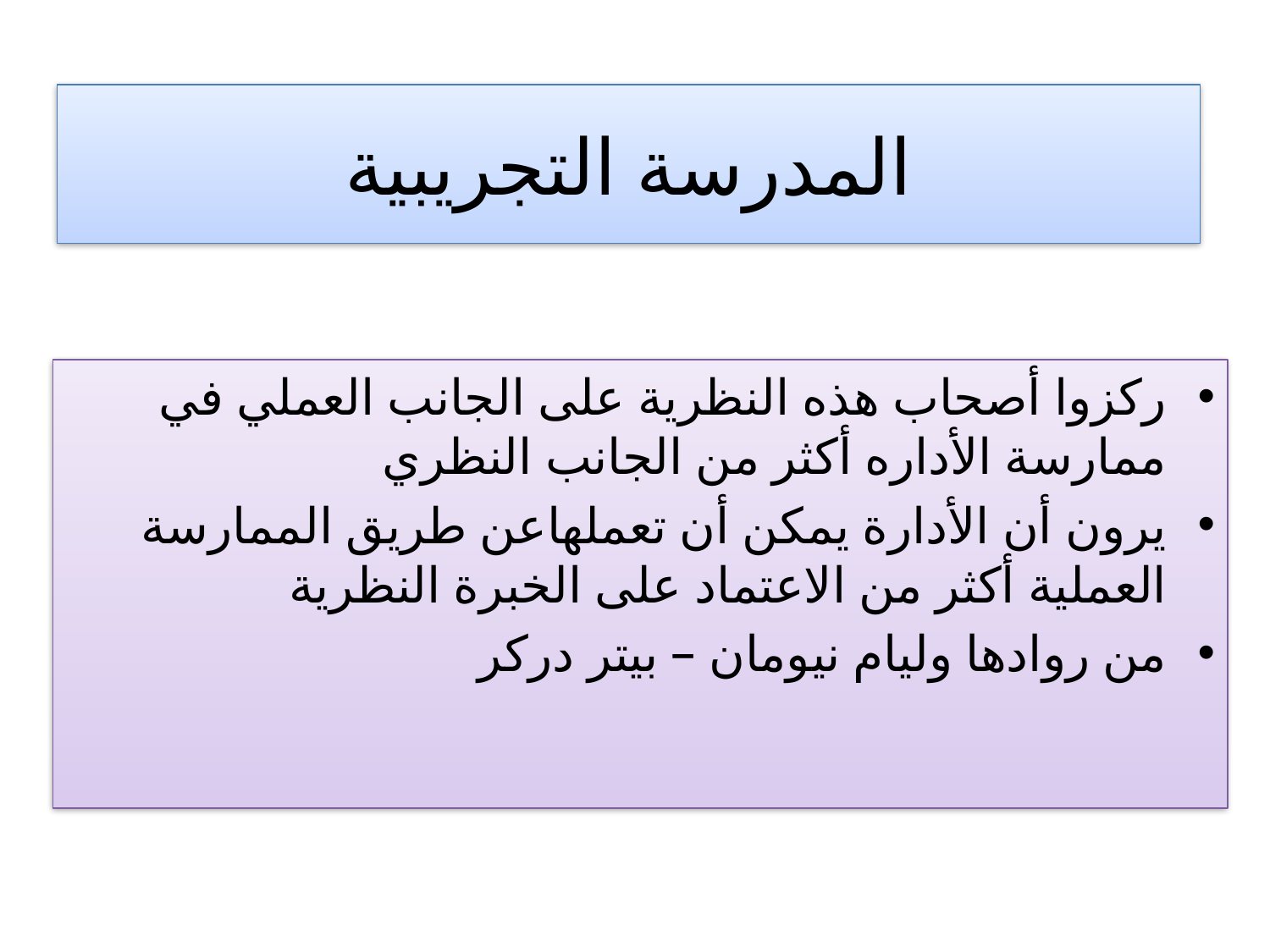

# المدرسة التجريبية
ركزوا أصحاب هذه النظرية على الجانب العملي في ممارسة الأداره أكثر من الجانب النظري
يرون أن الأدارة يمكن أن تعملهاعن طريق الممارسة العملية أكثر من الاعتماد على الخبرة النظرية
من روادها وليام نيومان – بيتر دركر